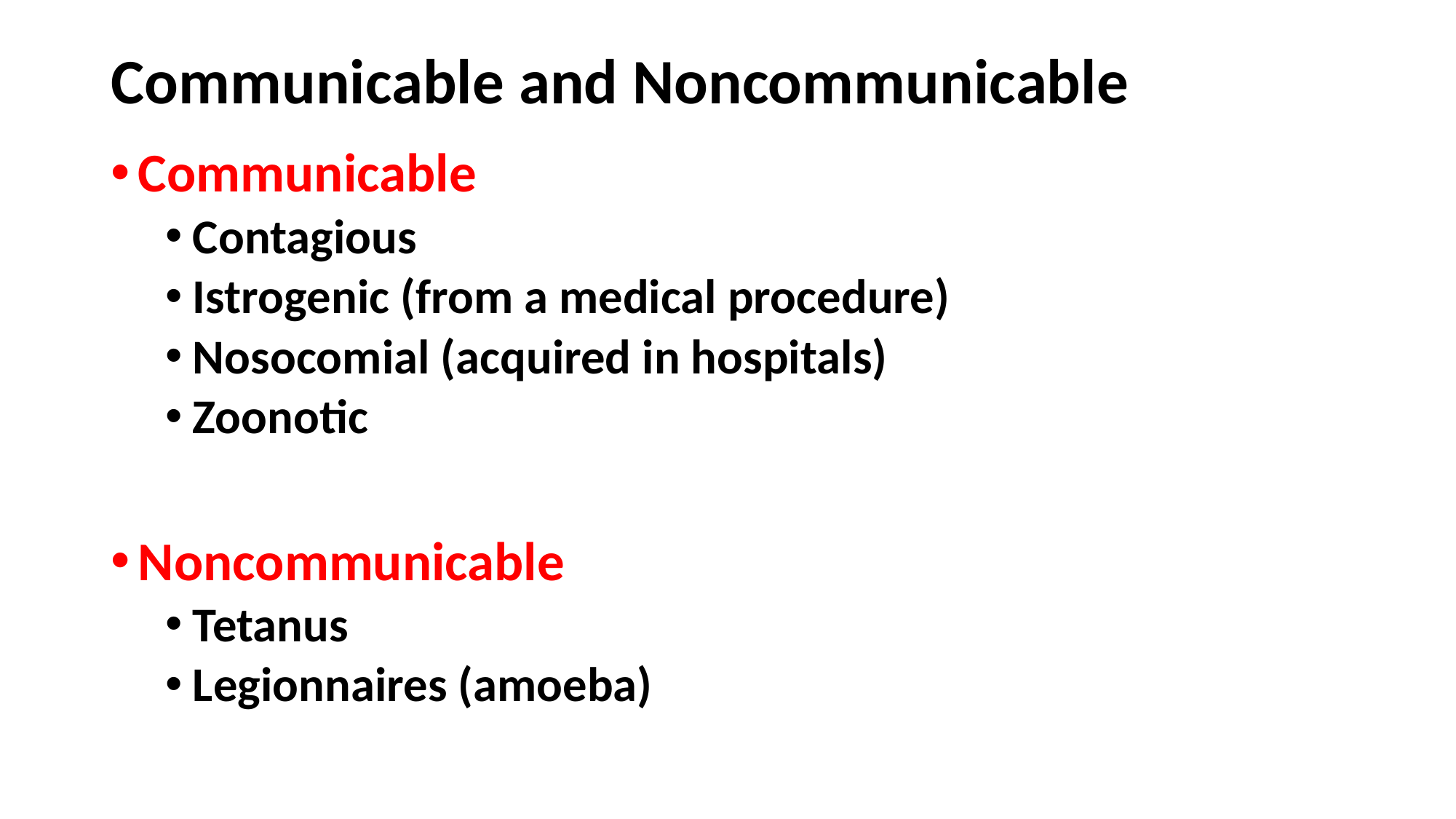

# Communicable and Noncommunicable
Communicable
Contagious
Istrogenic (from a medical procedure)
Nosocomial (acquired in hospitals)
Zoonotic

Noncommunicable
Tetanus
Legionnaires (amoeba)